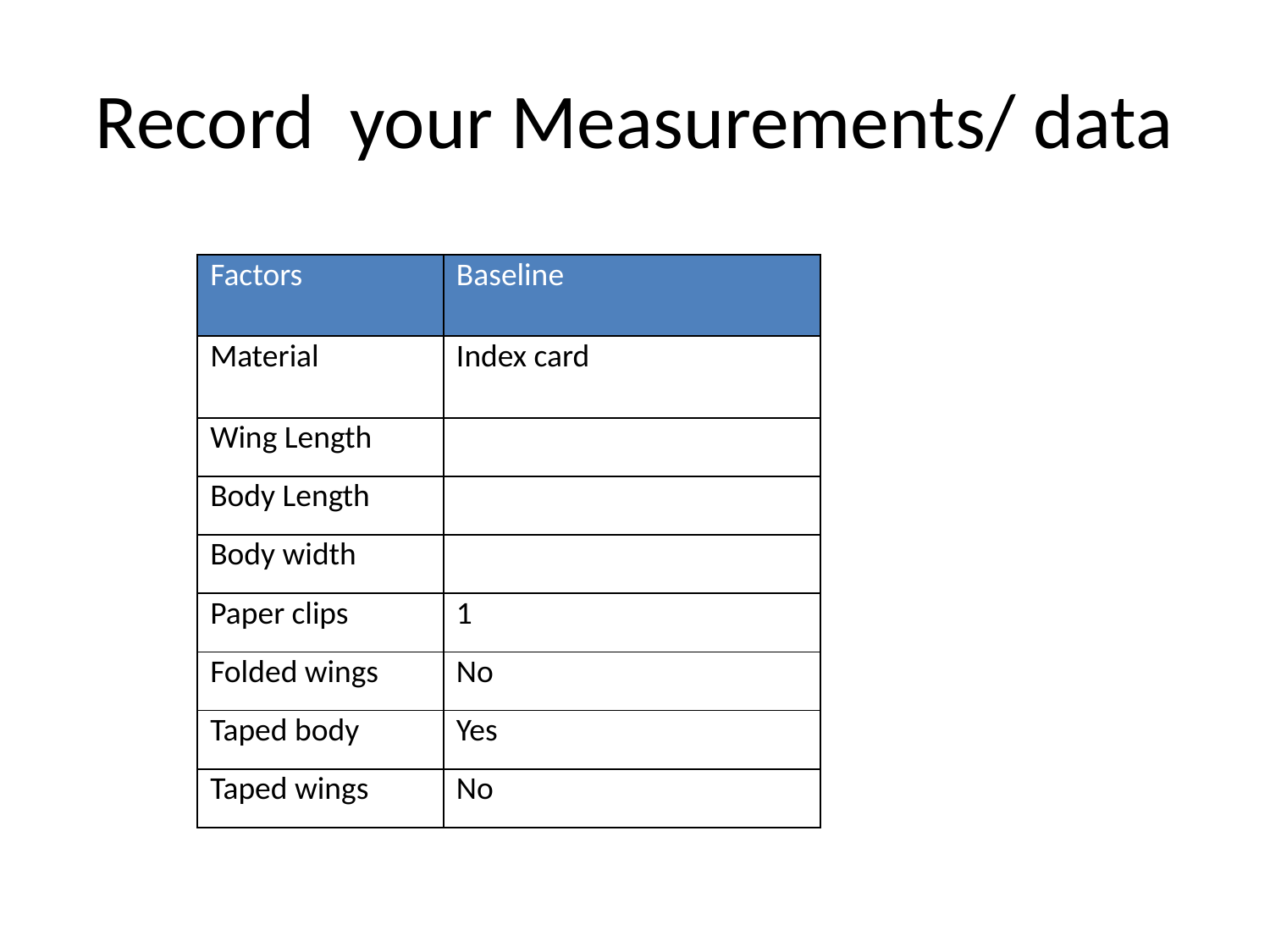

# Record  your Measurements/ data
| Factors | Baseline |
| --- | --- |
| Material | Index card |
| Wing Length |  |
| Body Length |  |
| Body width |  |
| Paper clips | 1 |
| Folded wings | No |
| Taped body | Yes |
| Taped wings | No |